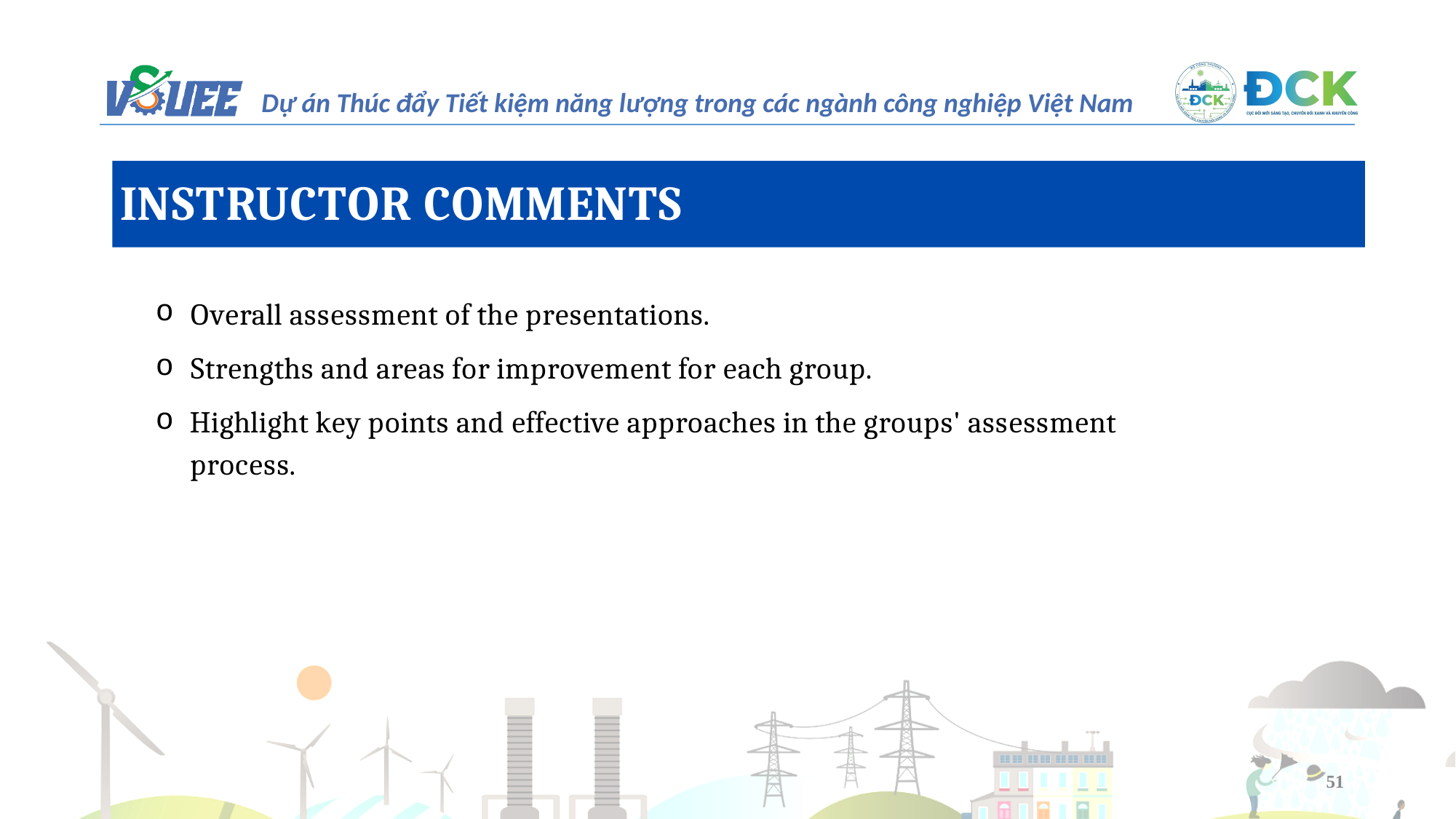

INSTRUCTOR COMMENTS

Overall assessment of the presentations.
Strengths and areas for improvement for each group.
Highlight key points and effective approaches in the groups' assessment process.
51